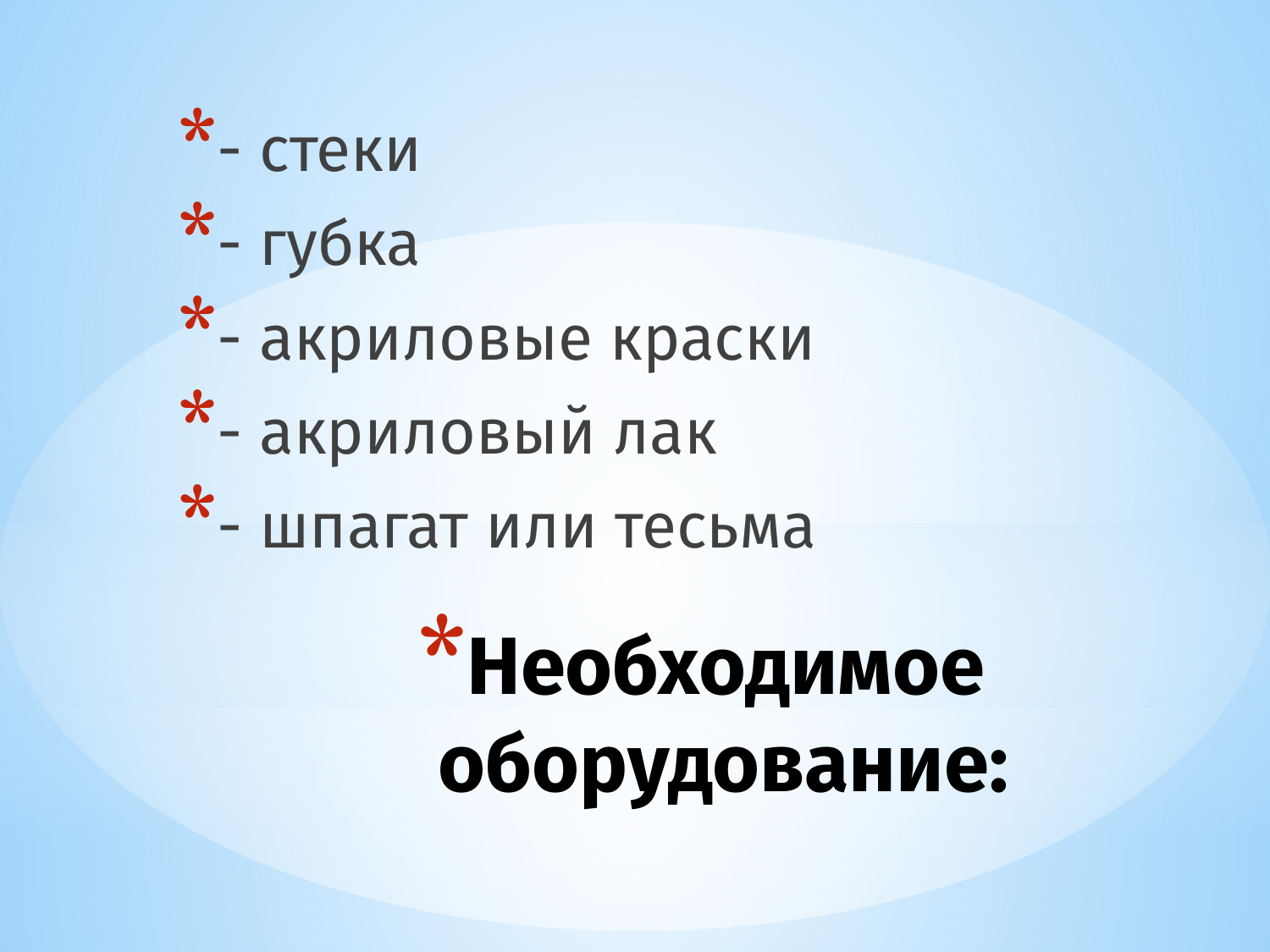

- стеки
- губка
- акриловые краски
- акриловый лак
- шпагат или тесьма
# Необходимое оборудование: